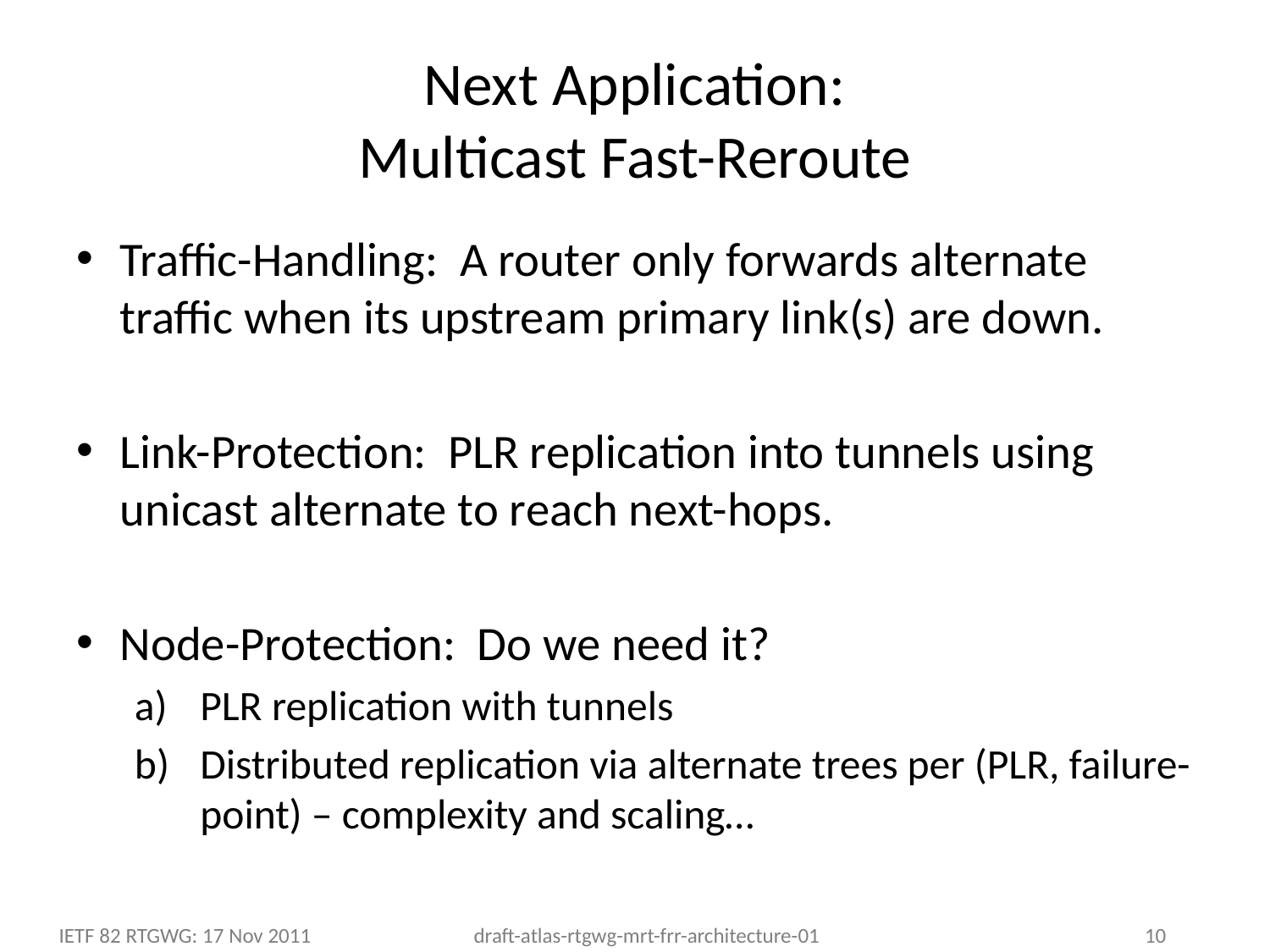

# Next Application: Multicast Fast-Reroute
Traffic-Handling:  A router only forwards alternate traffic when its upstream primary link(s) are down.

Link-Protection:  PLR replication into tunnels using unicast alternate to reach next-hops.

Node-Protection:  Do we need it?
PLR replication with tunnels
Distributed replication via alternate trees per (PLR, failure-point) – complexity and scaling…